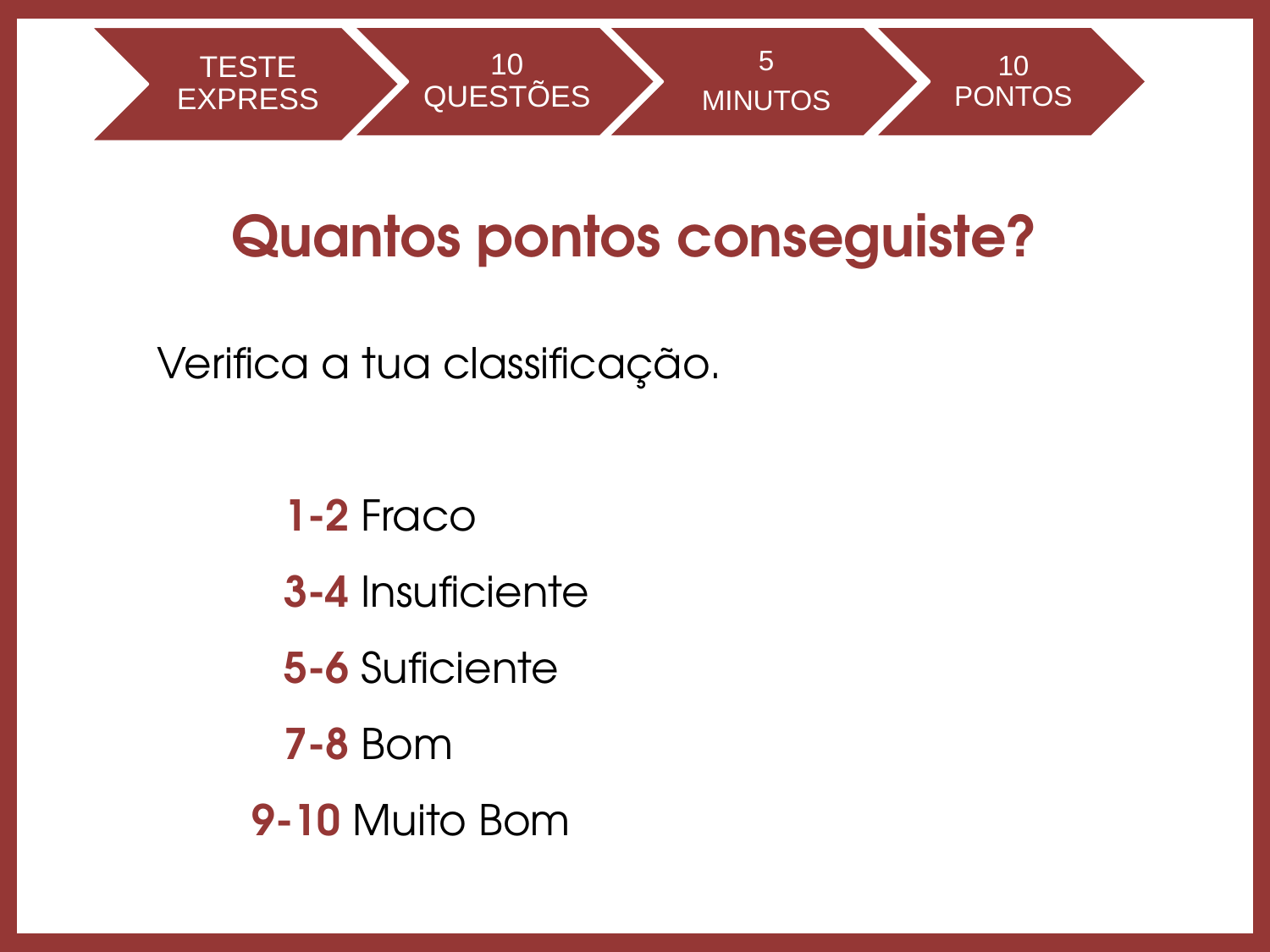

TESTE EXPRESS
10 QUESTÕES
5
MINUTOS
10 PONTOS
Quantos pontos conseguiste?

Verifica a tua classificação.

	1-2 Fraco
	3-4 Insuficiente
	5-6 Suficiente
	7-8 Bom
        9-10 Muito Bom